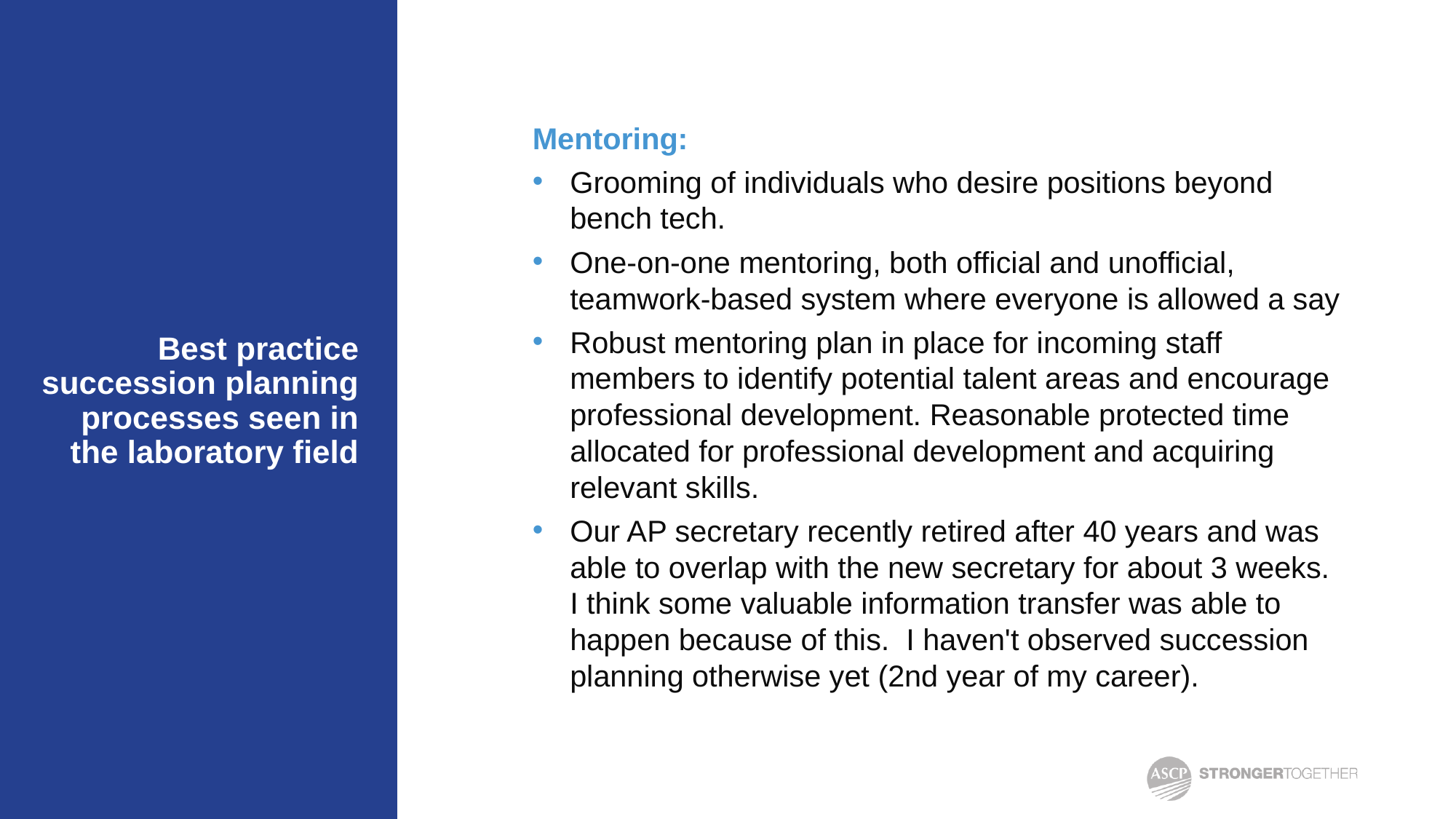

Mentoring:
Grooming of individuals who desire positions beyond bench tech.
One-on-one mentoring, both official and unofficial, teamwork-based system where everyone is allowed a say
Robust mentoring plan in place for incoming staff members to identify potential talent areas and encourage professional development. Reasonable protected time allocated for professional development and acquiring relevant skills.
Our AP secretary recently retired after 40 years and was able to overlap with the new secretary for about 3 weeks. I think some valuable information transfer was able to happen because of this.  I haven't observed succession planning otherwise yet (2nd year of my career).
# Best practice succession planning processes seen in the laboratory field